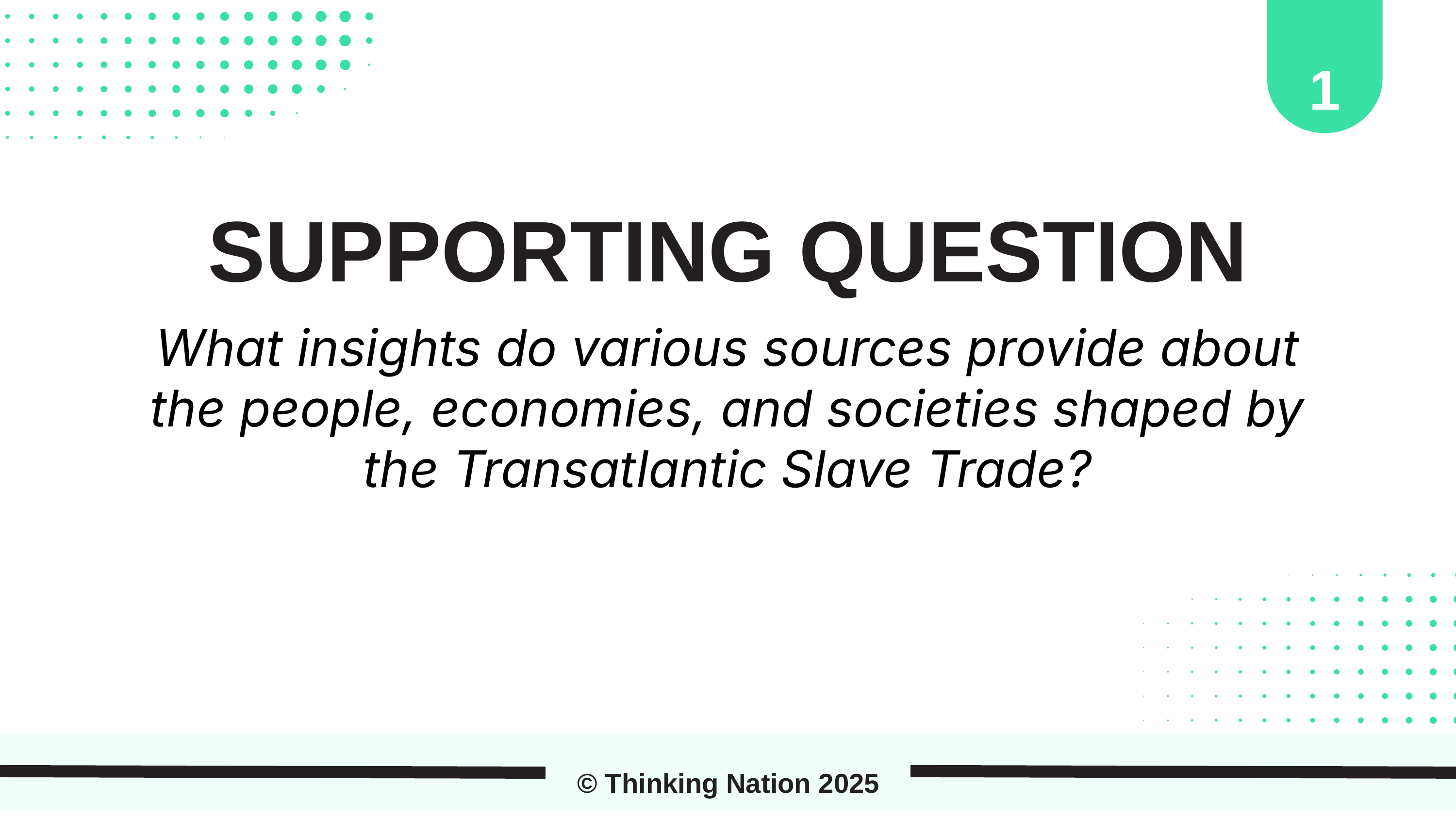

1
SUPPORTING QUESTION
What insights do various sources provide about the people, economies, and societies shaped by the Transatlantic Slave Trade?

© Thinking Nation 2025